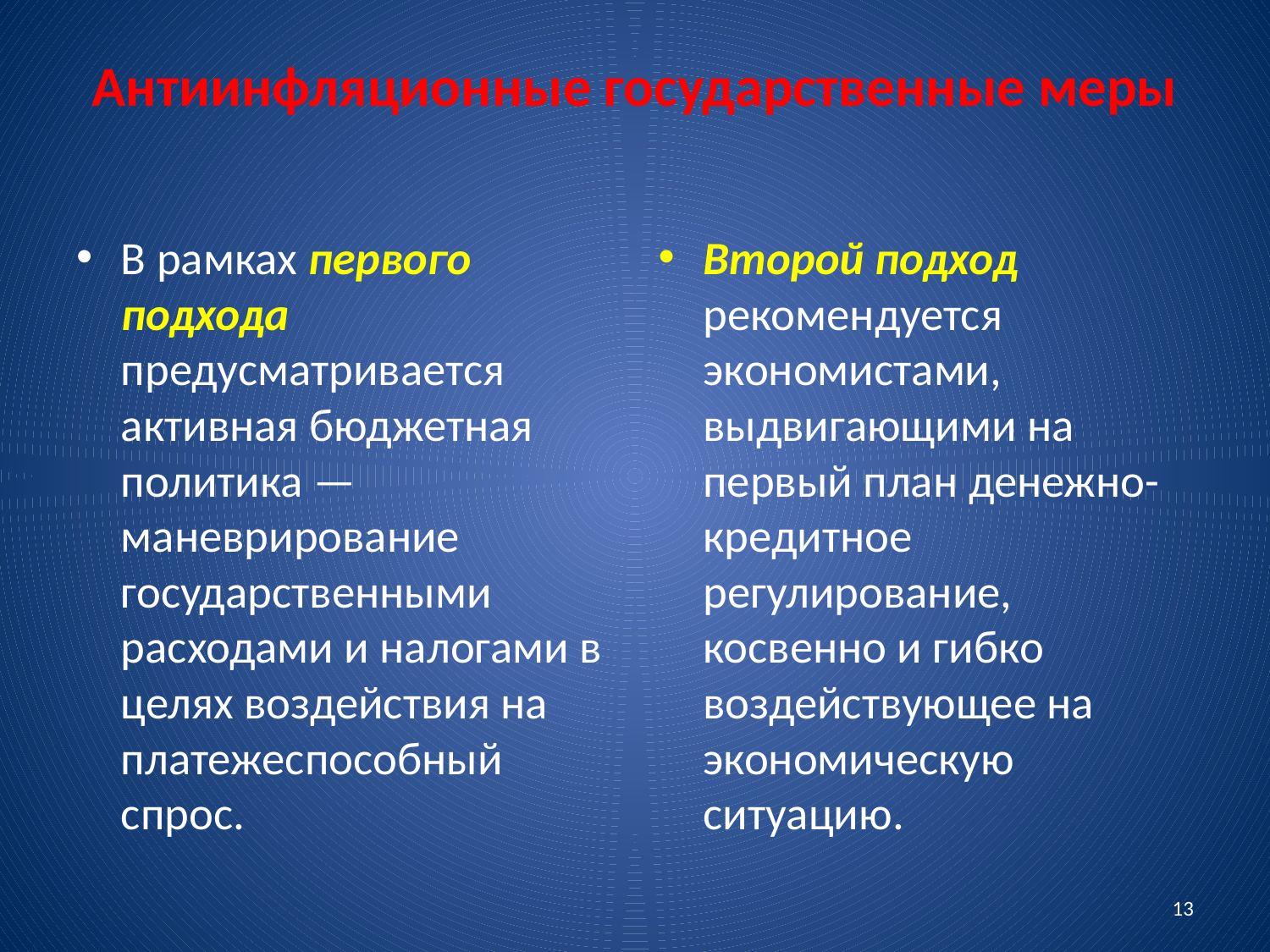

# Антиинфляционные государственные меры
В рамках первого подхода предусматривается активная бюджетная политика — маневрирование государственными расходами и налогами в целях воздействия на платежеспособный спрос.

Второй подход рекомендуется экономистами, выдвигающими на первый план денежно-кредитное регулирование, косвенно и гибко воздействующее на экономическую ситуацию.
13